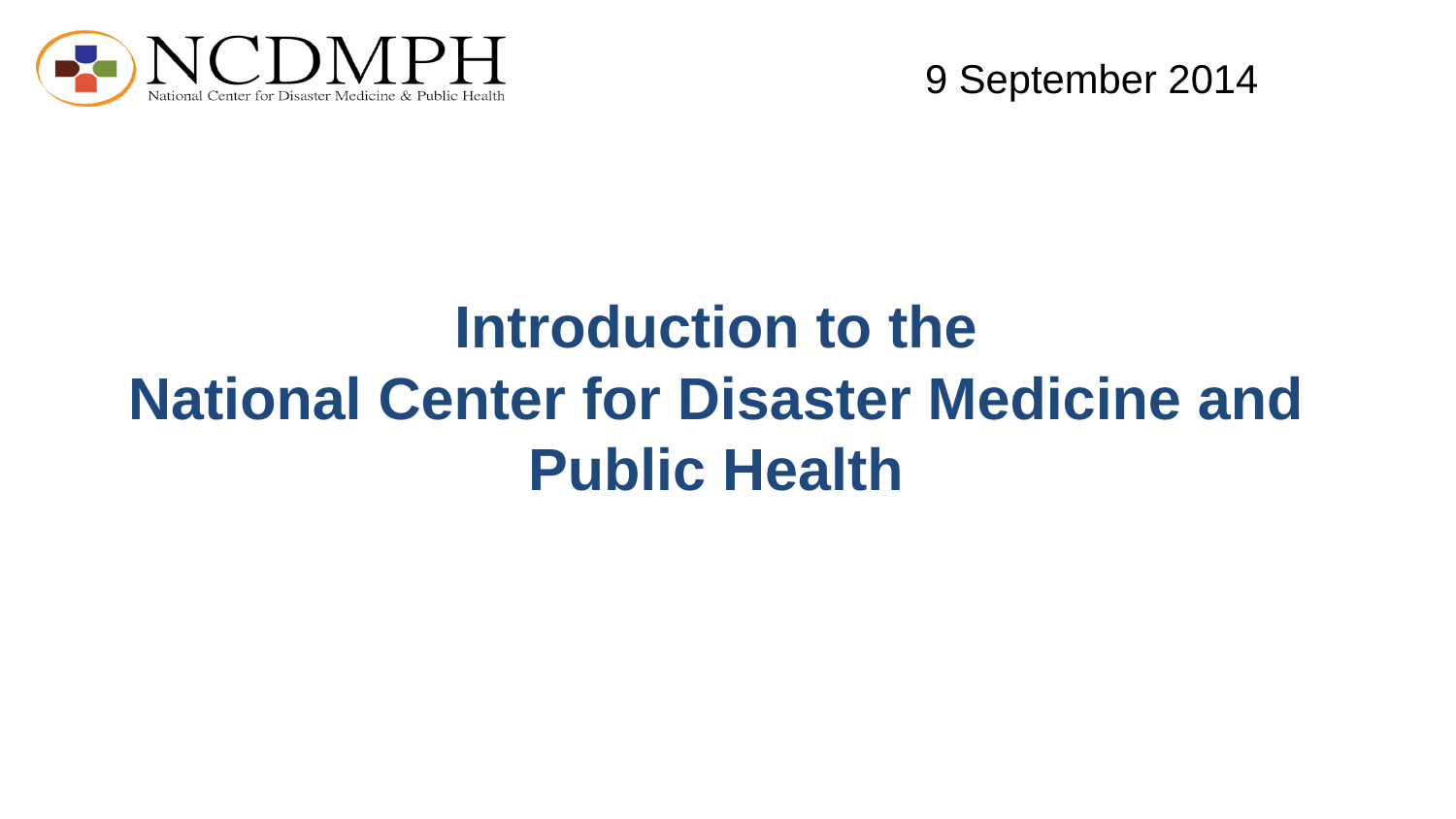

9 September 2014
# Introduction to the National Center for Disaster Medicine and Public Health